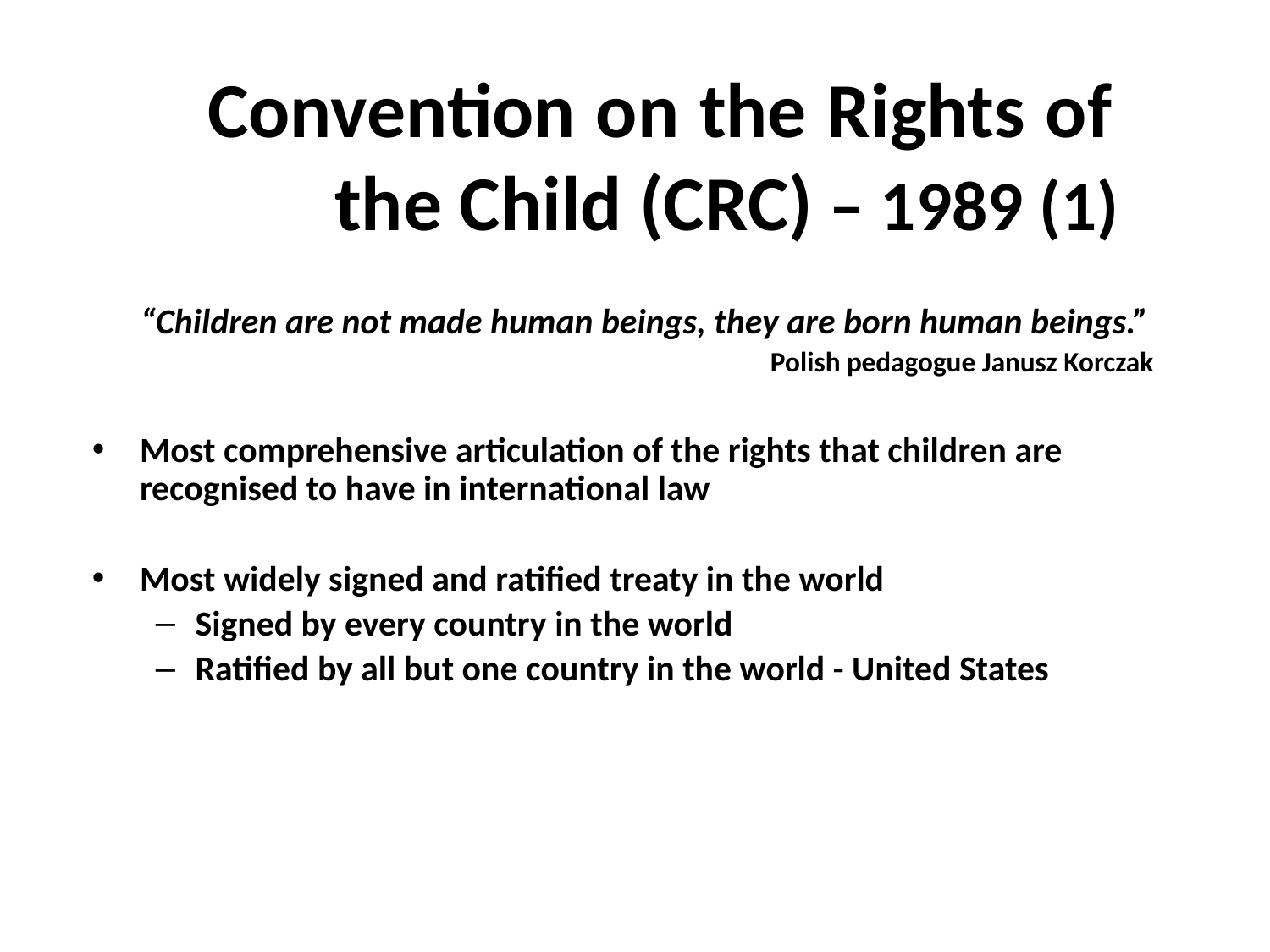

Convention on the Rights of     	the Child (CRC) – 1989 (1)

“Children are not made human beings, they are born human beings.”
					Polish pedagogue Janusz Korczak

Most comprehensive articulation of the rights that children are recognised to have in international law

Most widely signed and ratified treaty in the world
Signed by every country in the world
Ratified by all but one country in the world - United States